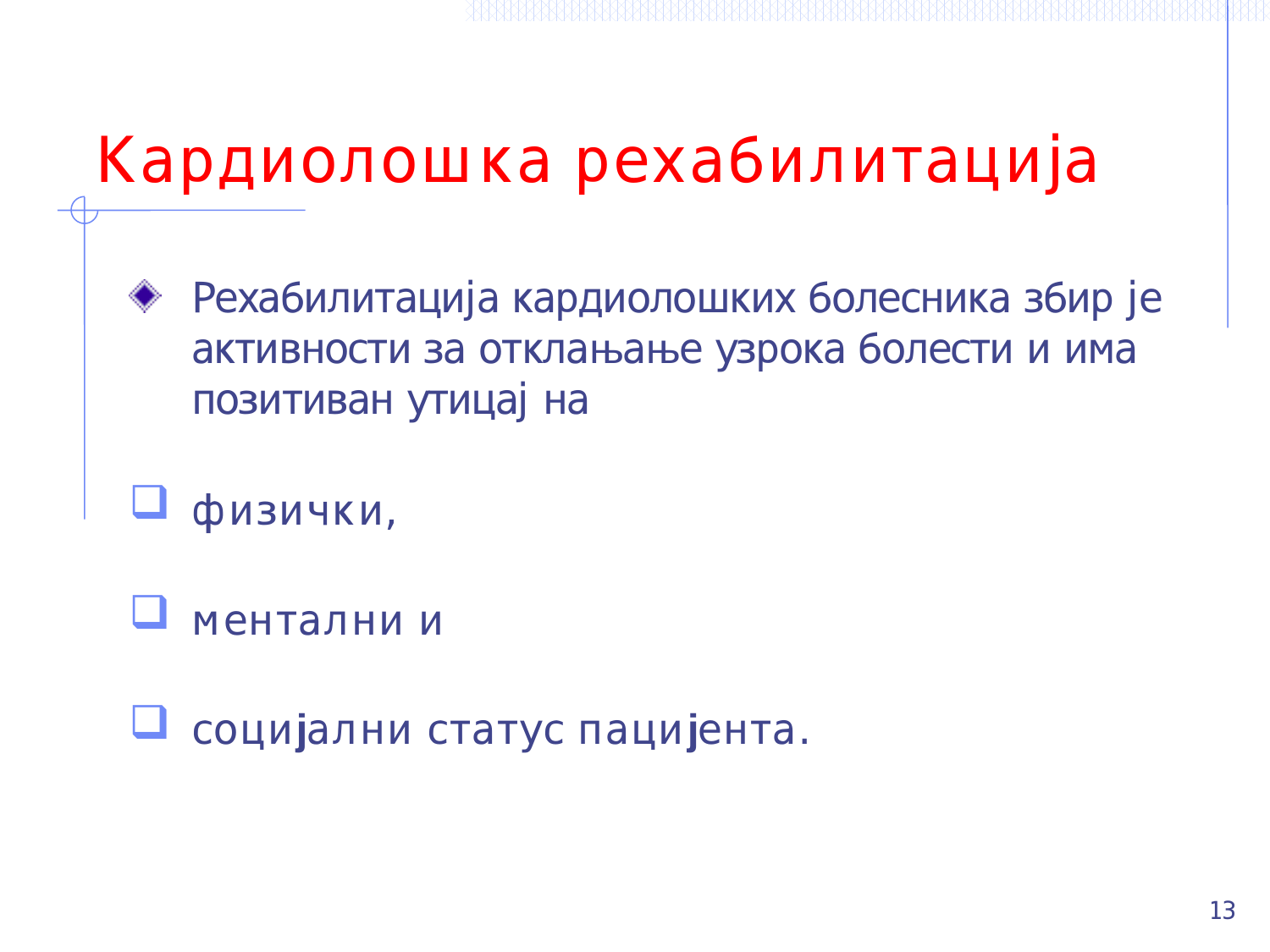

# Кардиолошка рехабилитација
Рехабилитација кардиолошких болесника збир је активности за отклањање узрока болести и има позитиван утицај на
физички,
ментални и
социјални статус пацијента.
13